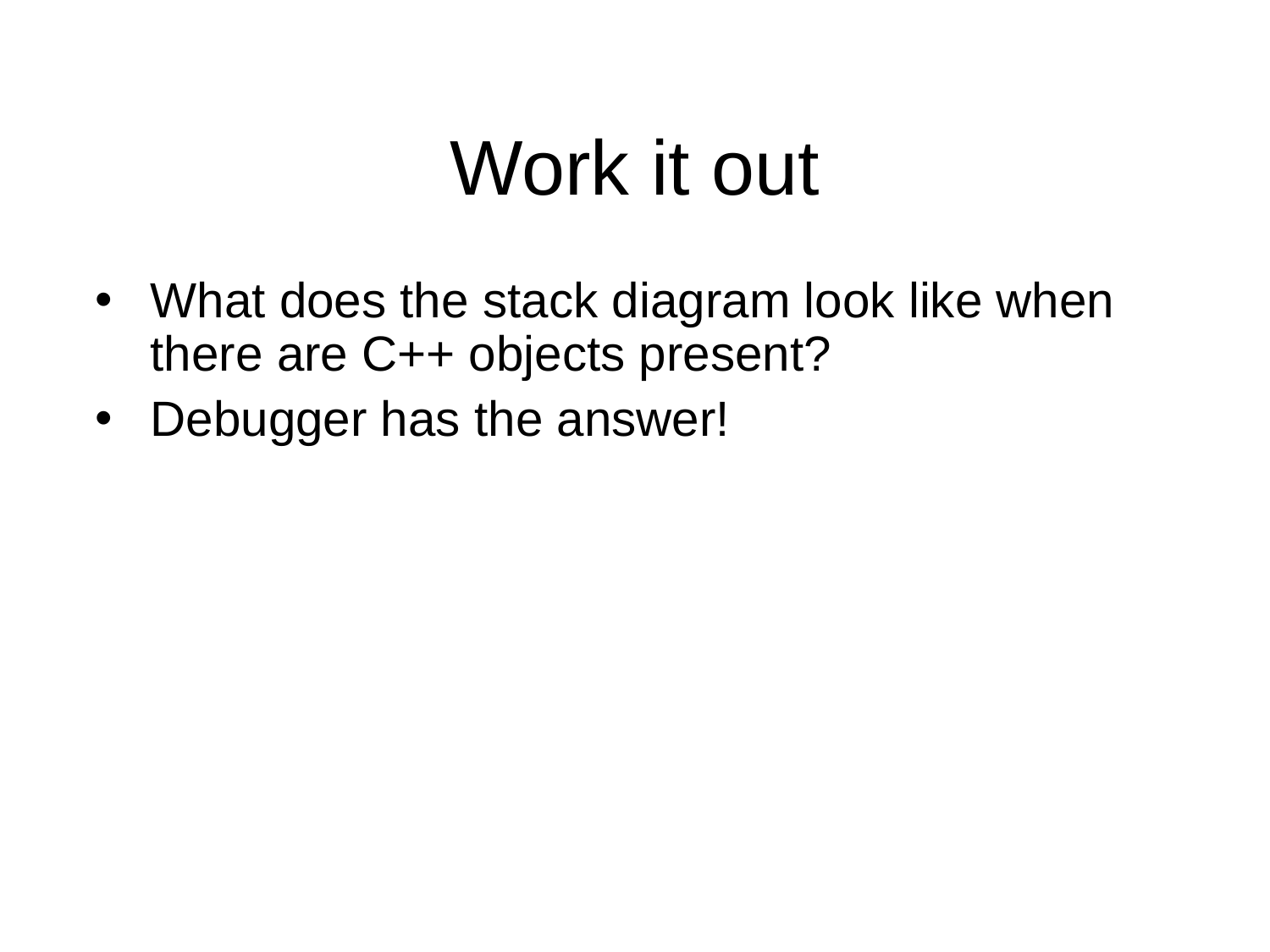

Work it out
What does the stack diagram look like when there are C++ objects present?
Debugger has the answer!